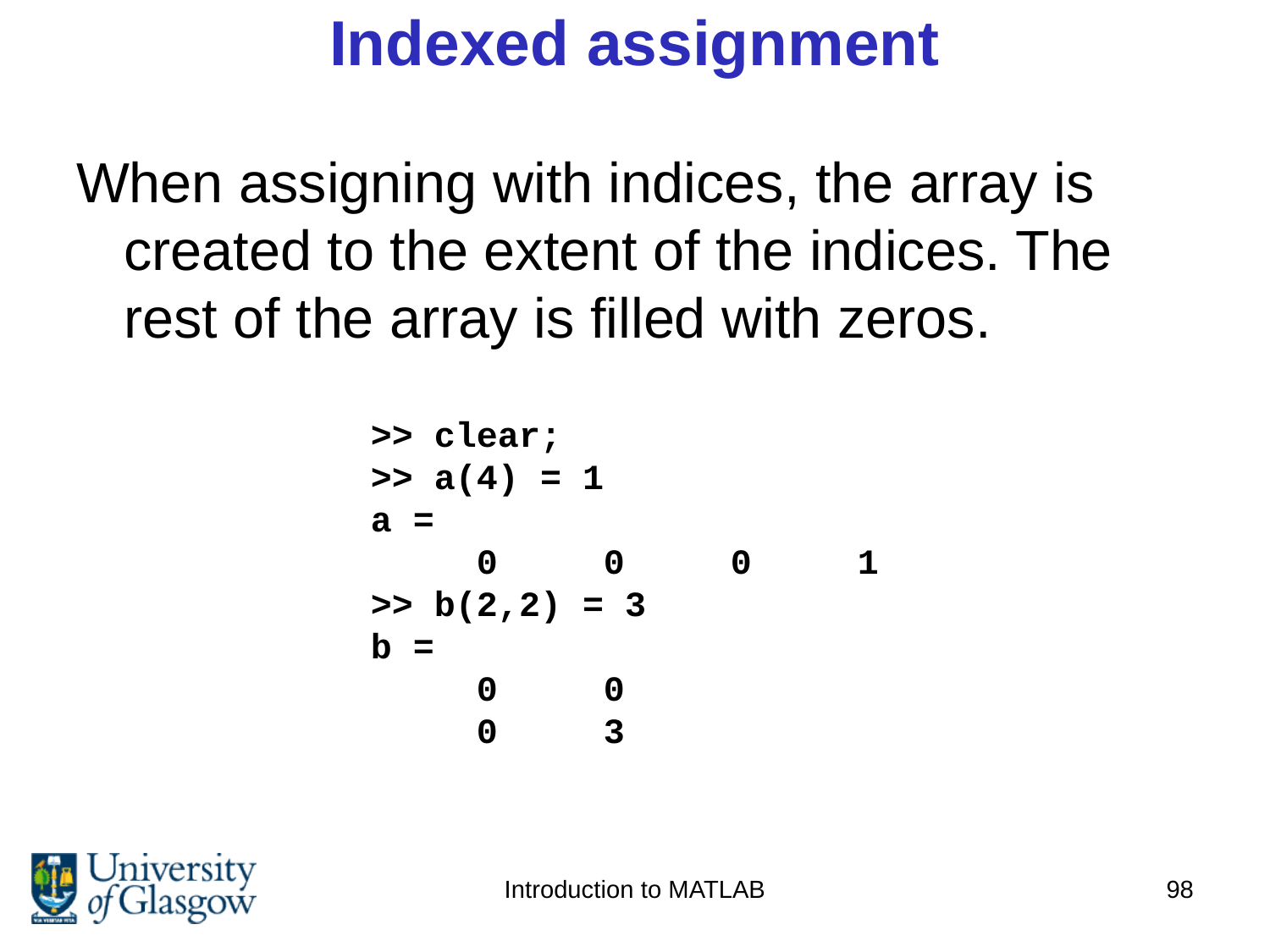

# Indexed assignment
When assigning with indices, the array is created to the extent of the indices. The rest of the array is filled with zeros.
>> clear;
>> a(4) = 1
a =
     0     0     0     1
>> b(2,2) = 3
b =
     0     0
     0     3
Introduction to MATLAB
98